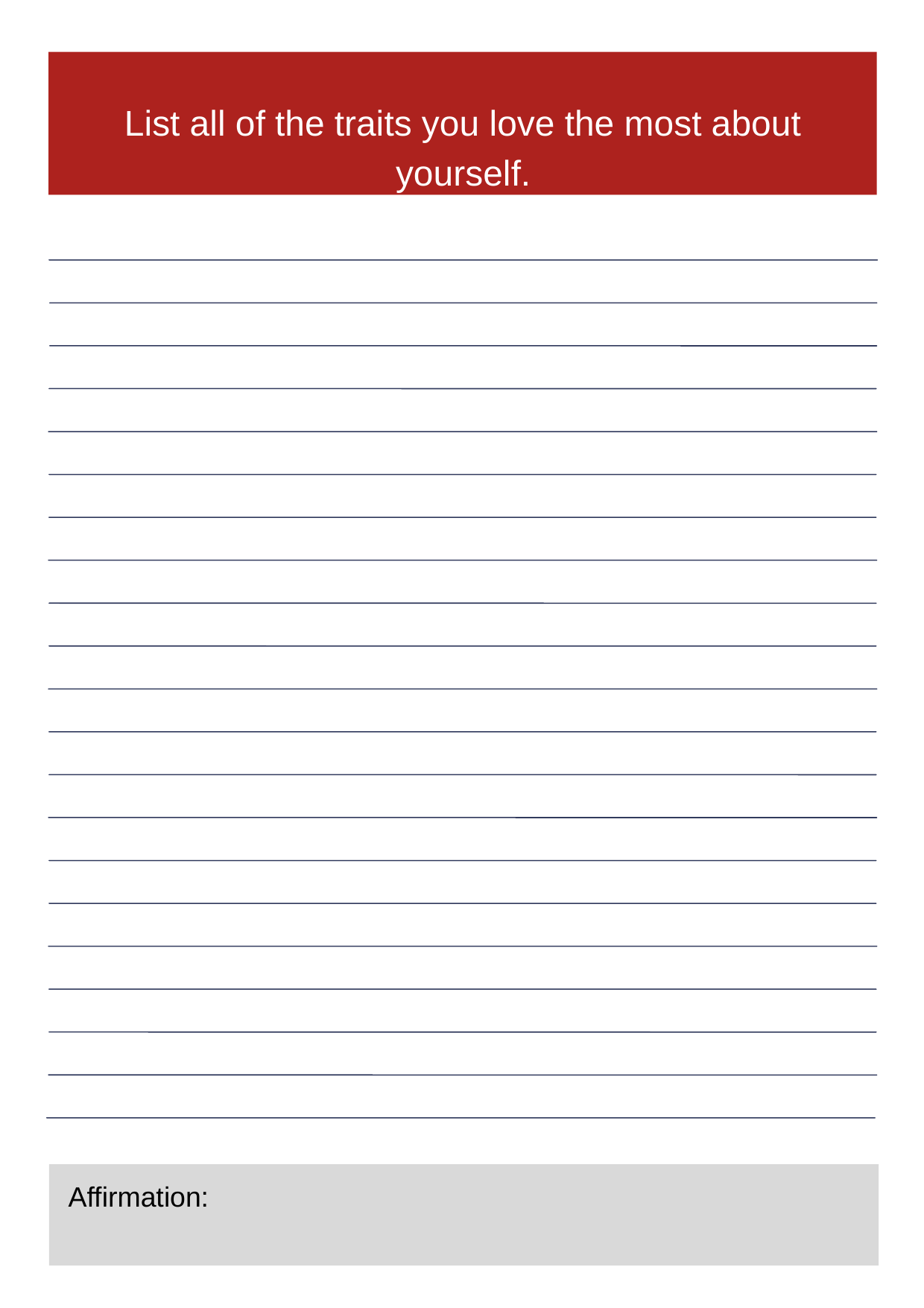

List all of the traits you love the most about yourself.

Affirmation: